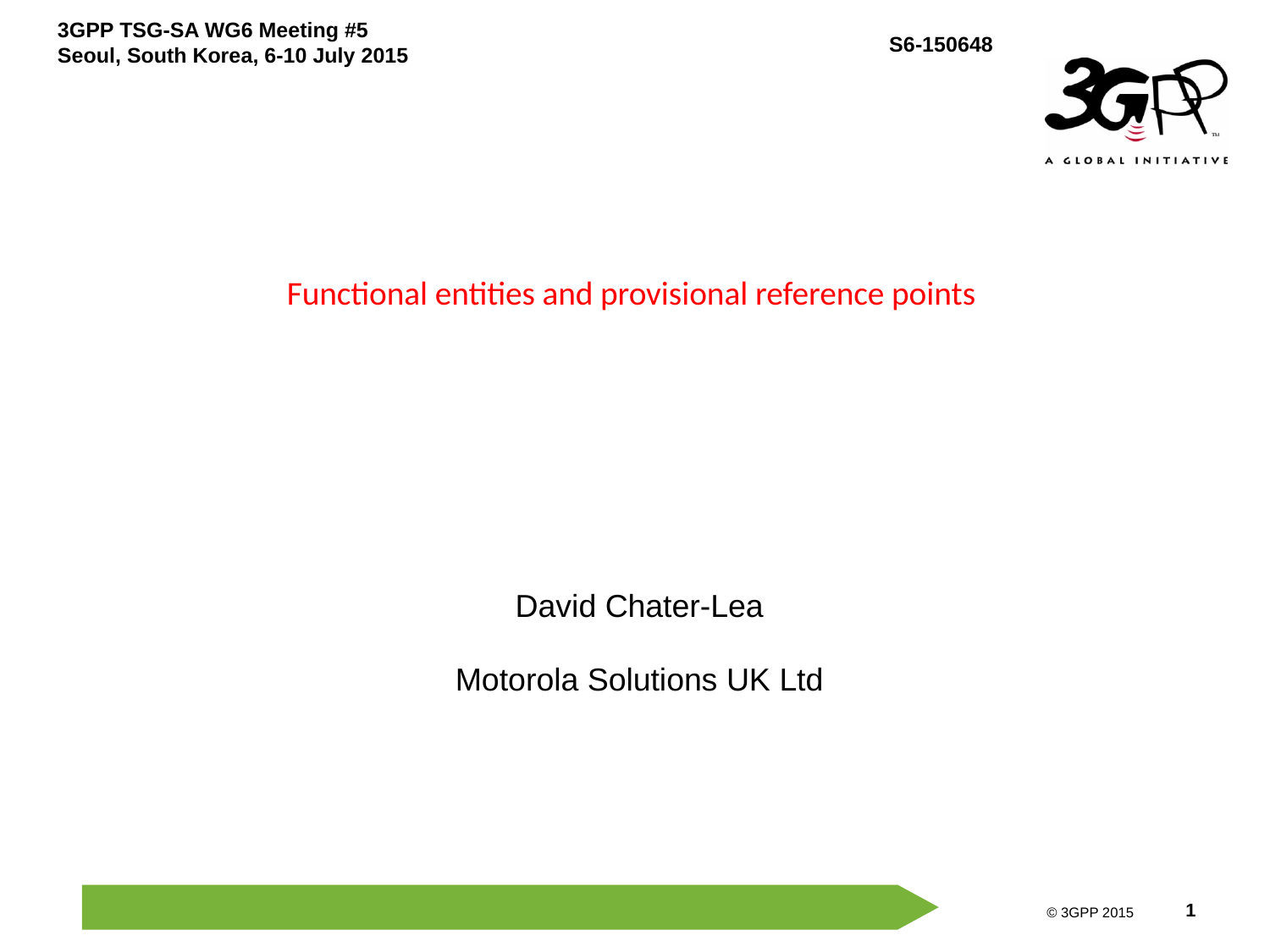

# Functional entities and provisional reference points
David Chater-Lea

Motorola Solutions UK Ltd